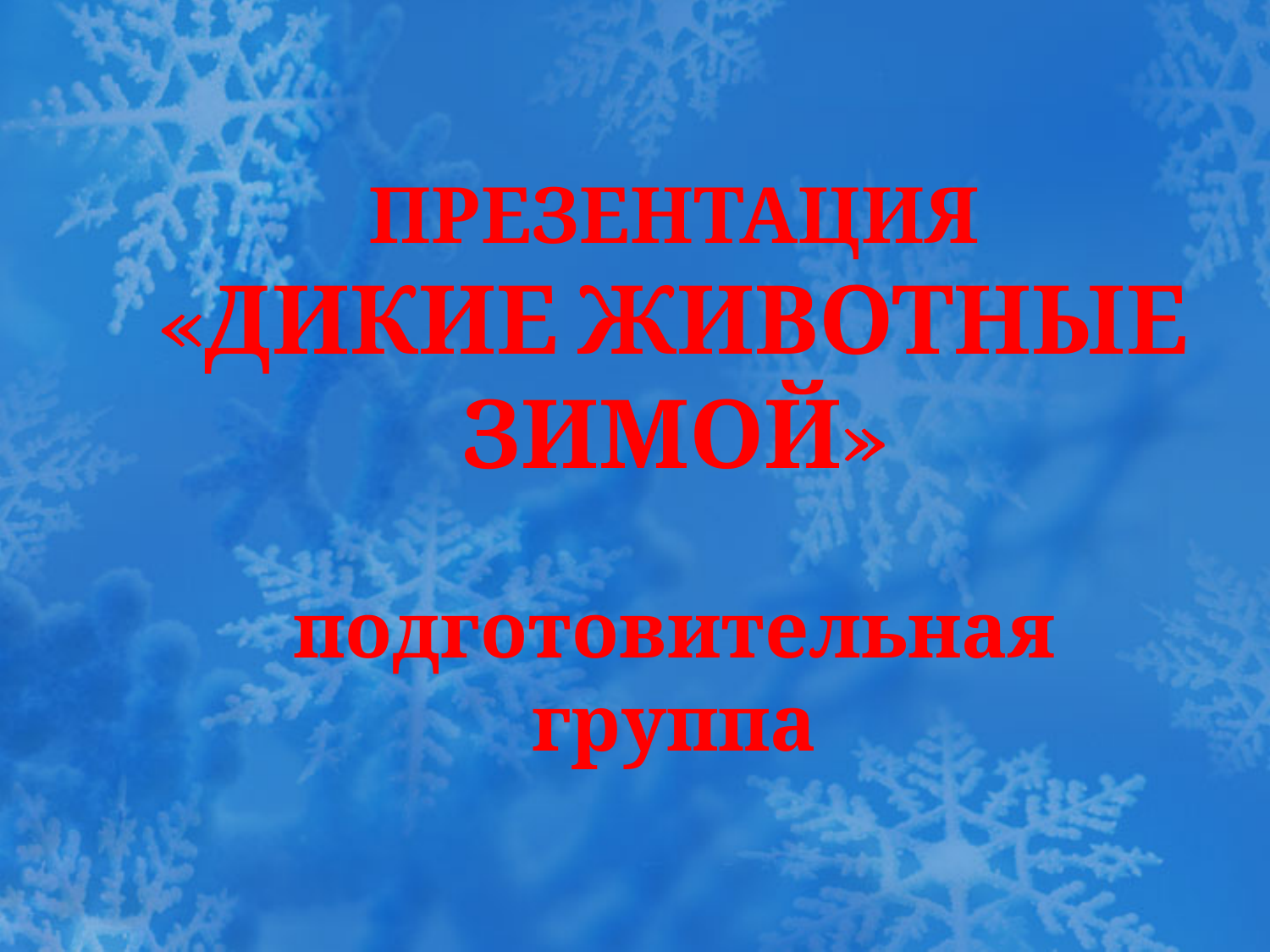

# ПРЕЗЕНТАЦИЯ «ДИКИЕ ЖИВОТНЫЕ ЗИМОЙ» подготовительная группа